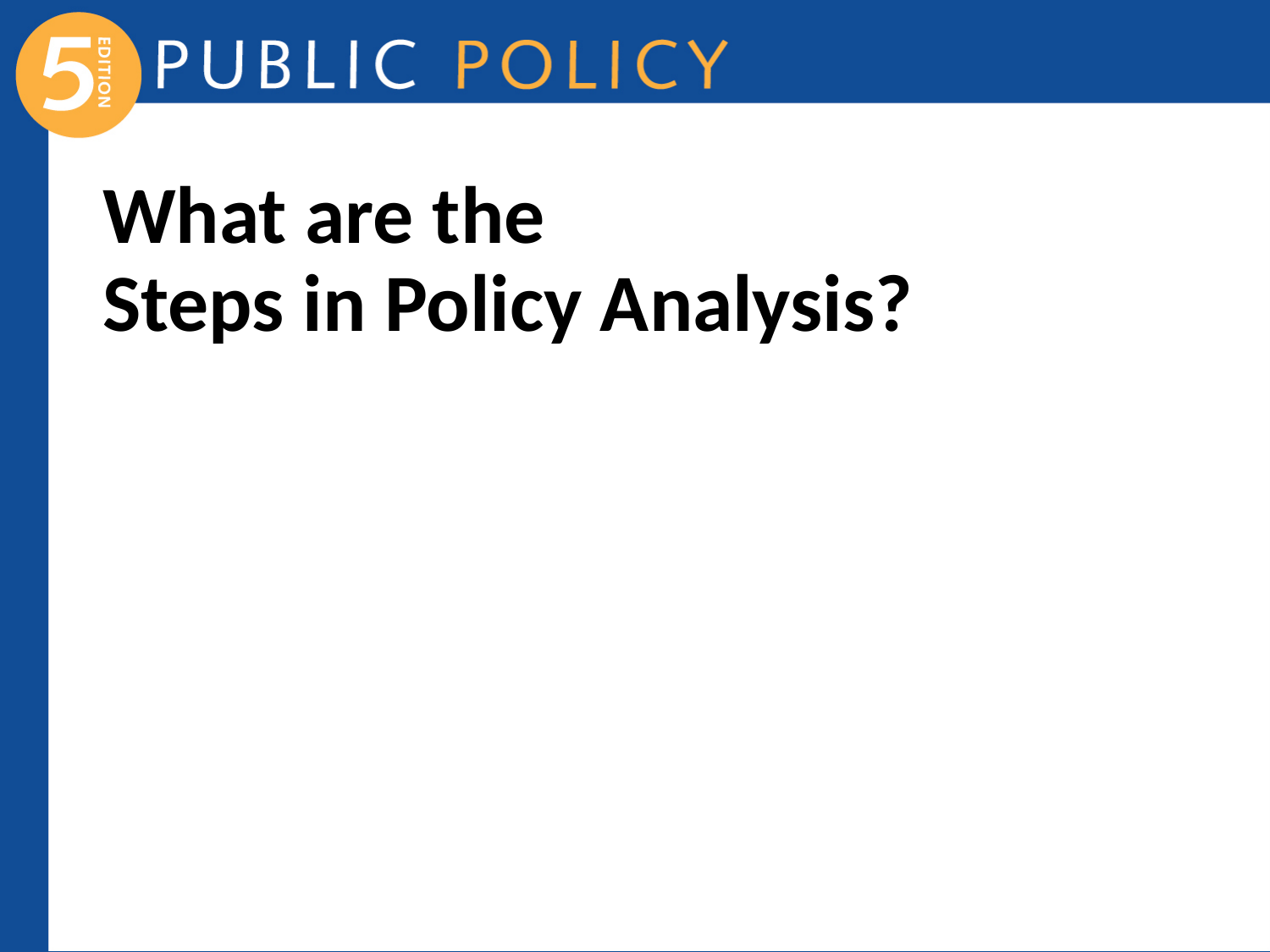

# What are the Steps in Policy Analysis?